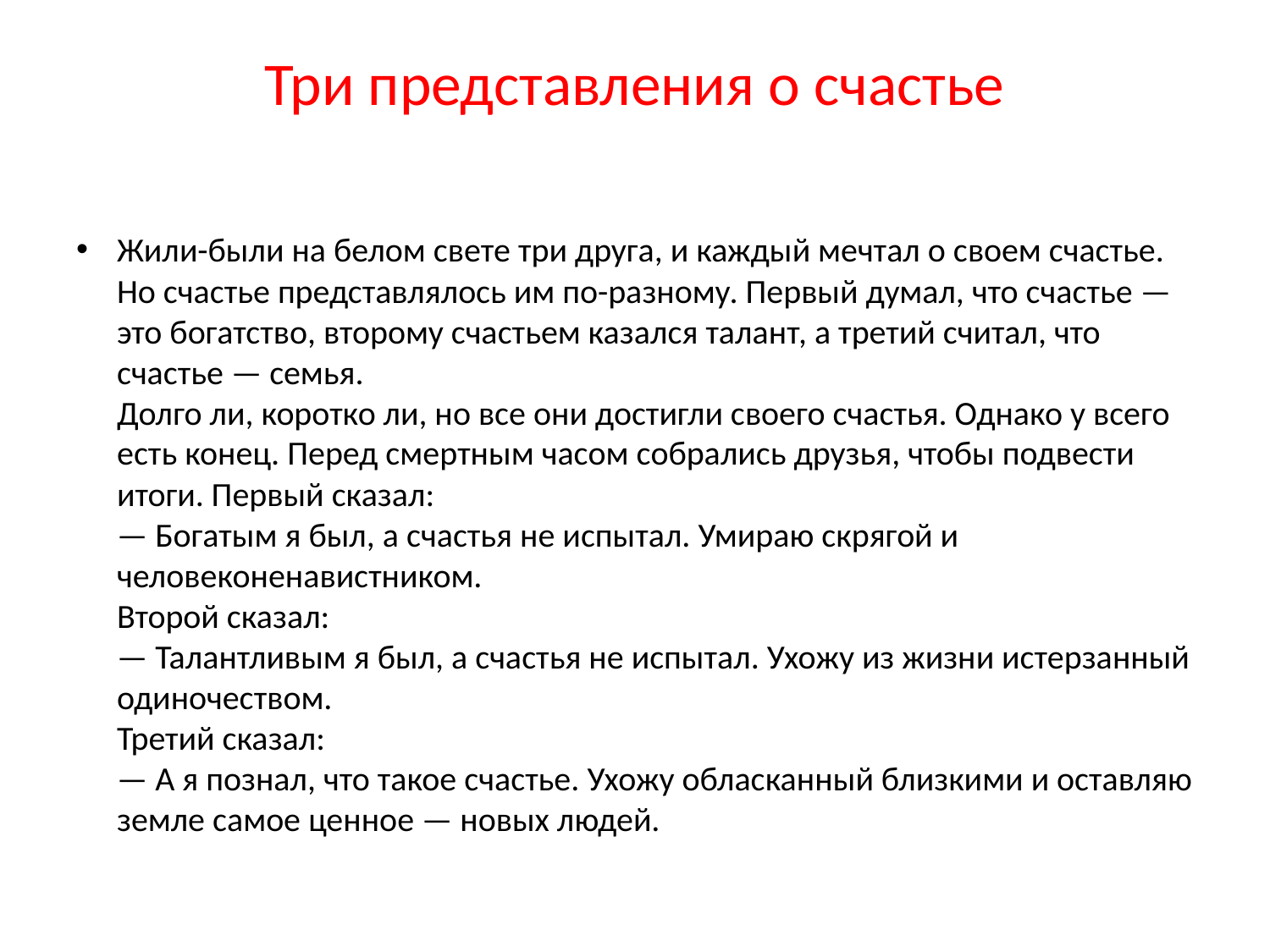

# Три представления о счастье
Жили-были на белом свете три друга, и каждый мечтал о своем счастье. Но счастье представлялось им по-разному. Первый думал, что счастье — это богатство, второму счастьем казался талант, а третий считал, что счастье — семья.
Долго ли, коротко ли, но все они достигли своего счастья. Однако у всего есть конец. Перед смертным часом собрались друзья, чтобы подвести итоги. Первый сказал:
— Богатым я был, а счастья не испытал. Умираю скрягой и человеконенавистником.
Второй сказал:
— Талантливым я был, а счастья не испытал. Ухожу из жизни истерзанный одиночеством.
Третий сказал:
— А я познал, что такое счастье. Ухожу обласканный близкими и оставляю земле самое ценное — новых людей.